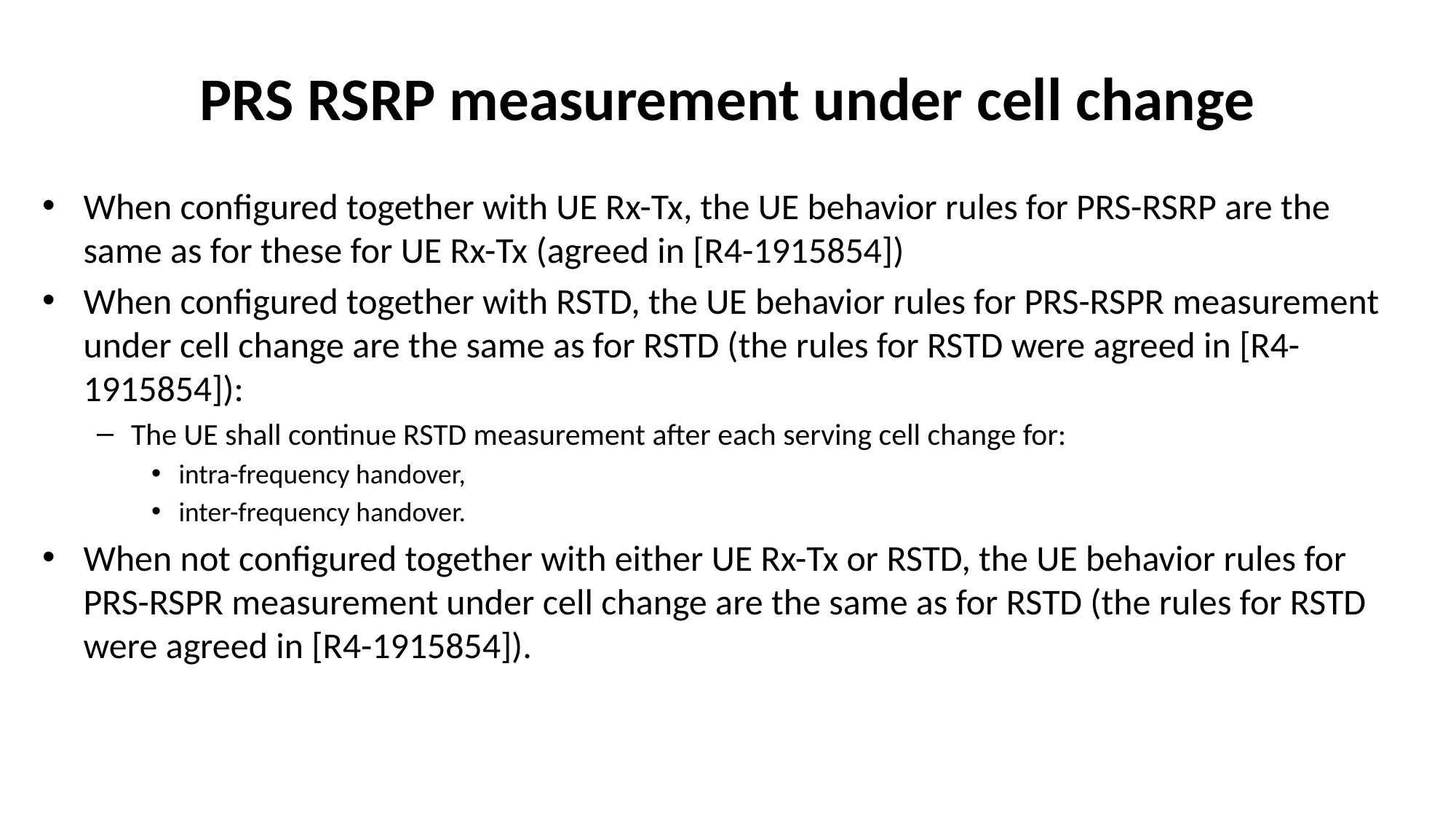

# PRS RSRP measurement under cell change
When configured together with UE Rx-Tx, the UE behavior rules for PRS-RSRP are the same as for these for UE Rx-Tx (agreed in [R4-1915854])
When configured together with RSTD, the UE behavior rules for PRS-RSPR measurement under cell change are the same as for RSTD (the rules for RSTD were agreed in [R4-1915854]):
The UE shall continue RSTD measurement after each serving cell change for:
intra-frequency handover,
inter-frequency handover.
When not configured together with either UE Rx-Tx or RSTD, the UE behavior rules for PRS-RSPR measurement under cell change are the same as for RSTD (the rules for RSTD were agreed in [R4-1915854]).